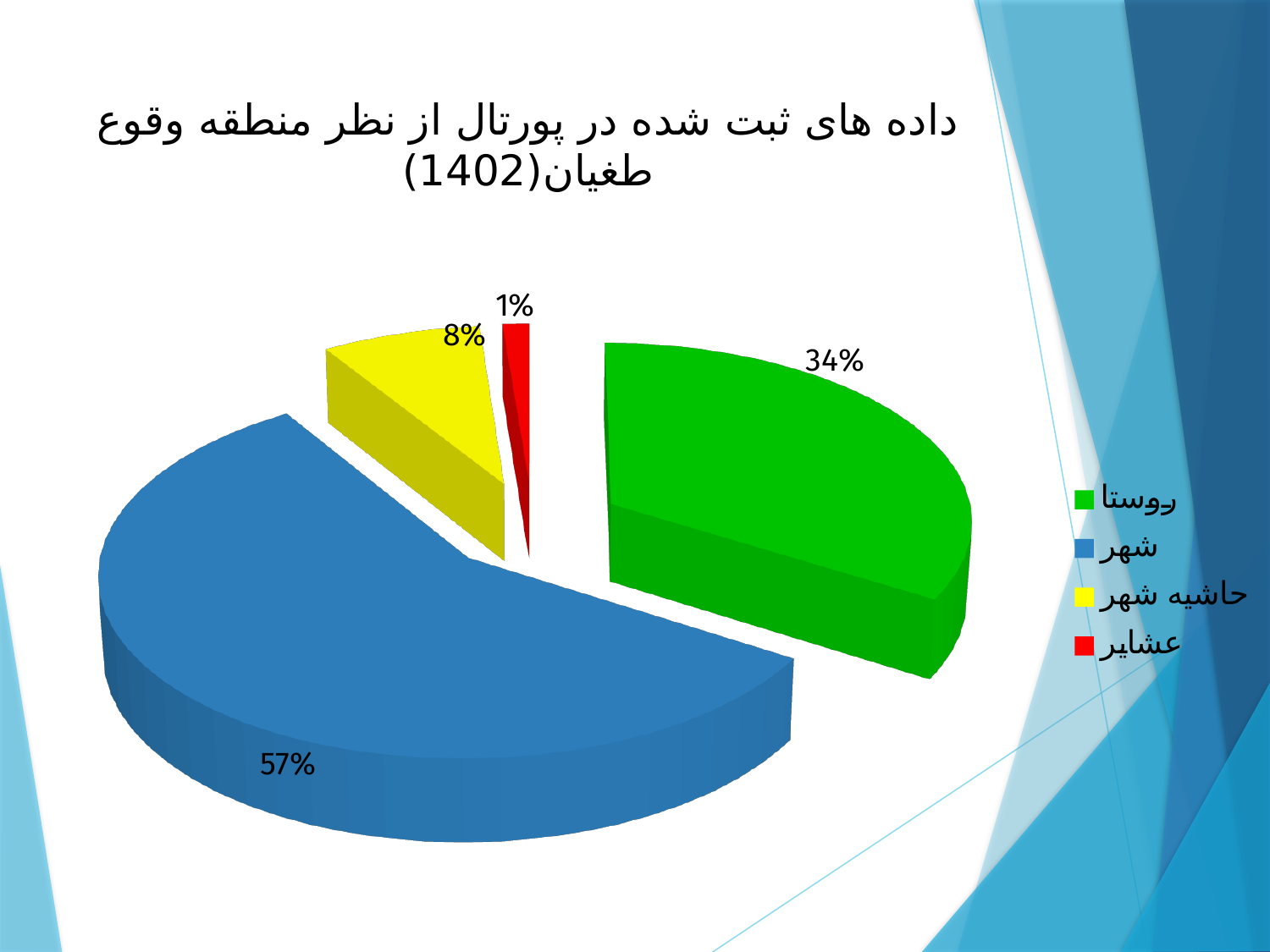

# داده های ثبت شده در پورتال از نظر منطقه وقوع طغیان(1402)

[unsupported chart]